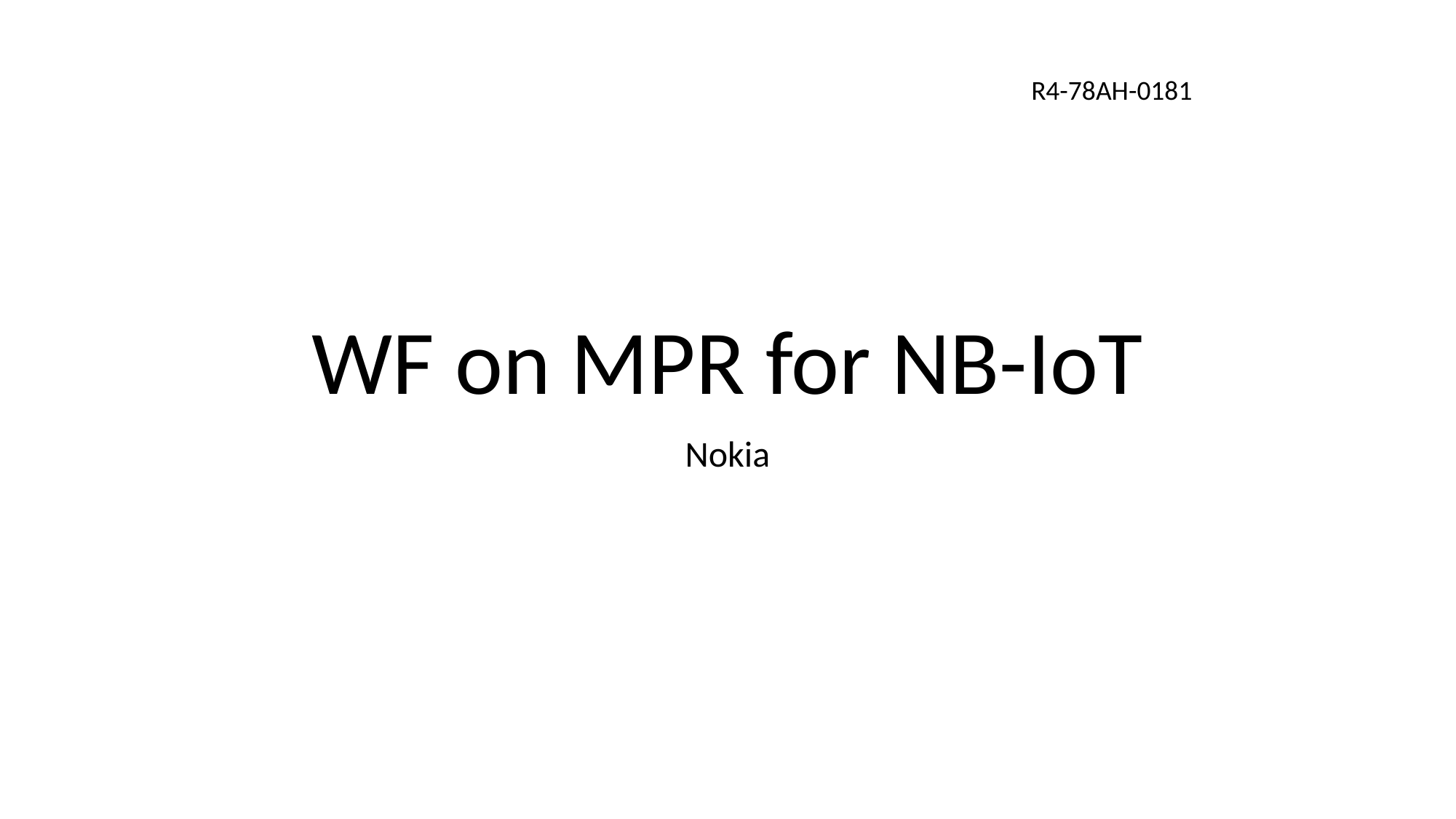

R4-78AH-0181
# WF on MPR for NB-IoT
Nokia